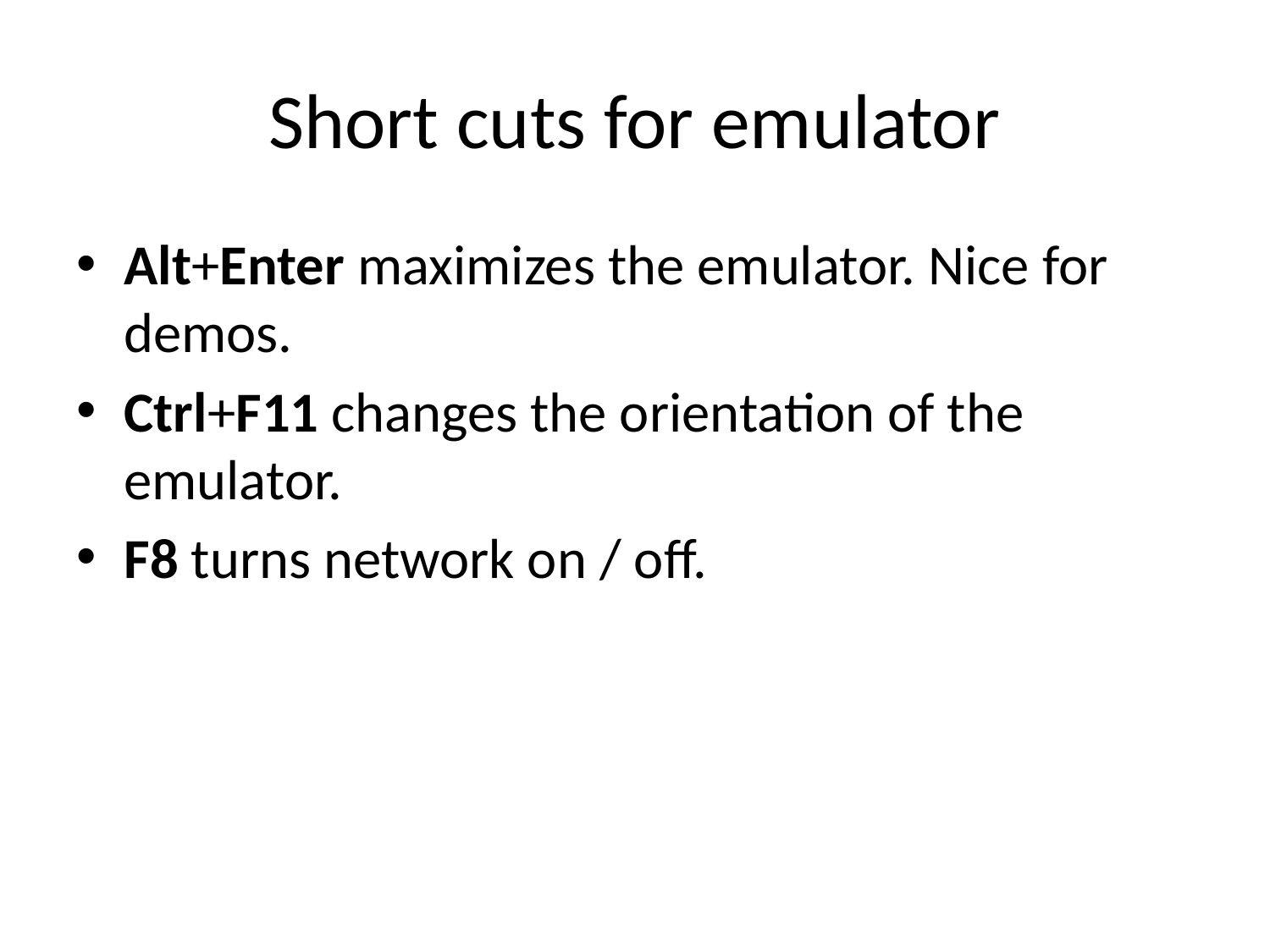

# Short cuts for emulator
Alt+Enter maximizes the emulator. Nice for demos.
Ctrl+F11 changes the orientation of the emulator.
F8 turns network on / off.